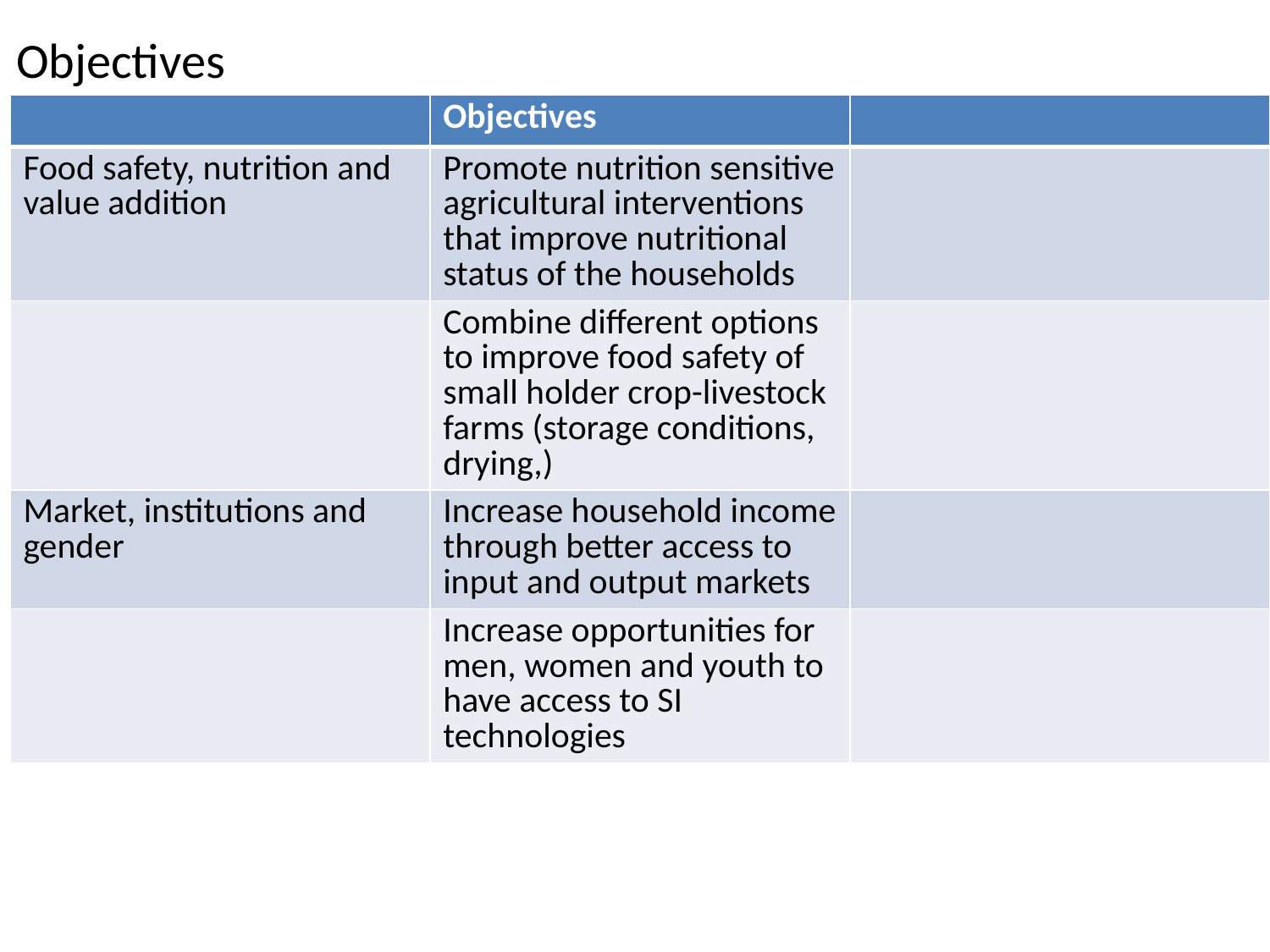

# Objectives
|  | Objectives |  |
| --- | --- | --- |
| Food safety, nutrition and value addition | Promote nutrition sensitive agricultural interventions that improve nutritional status of the households |  |
|  | Combine different options to improve food safety of small holder crop-livestock farms (storage conditions, drying,) |  |
| Market, institutions and gender | Increase household income through better access to input and output markets |  |
|  | Increase opportunities for men, women and youth to have access to SI technologies |  |